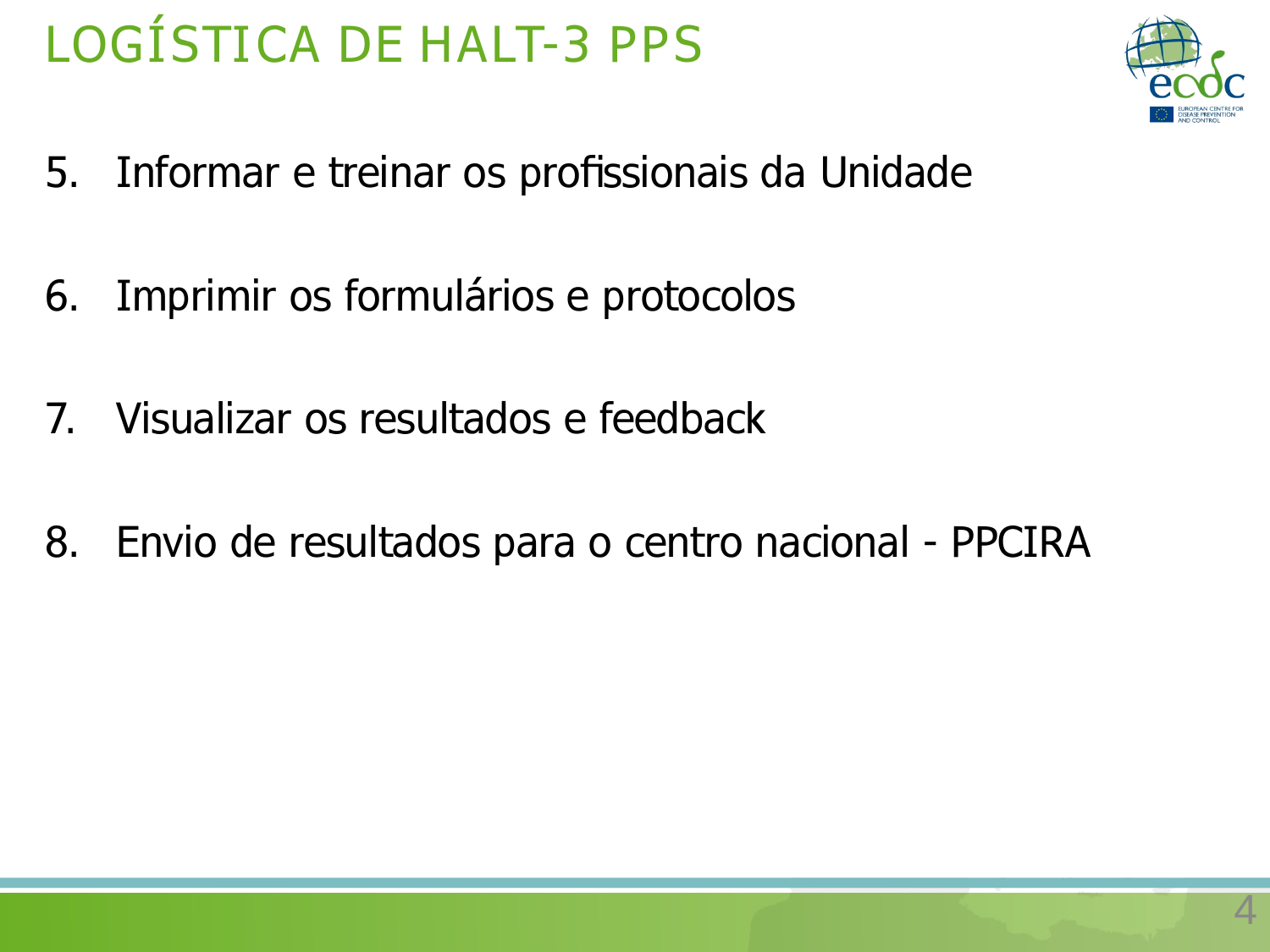

# LOGÍSTICA DE HALT-3 PPS
Informar e treinar os profissionais da Unidade

Imprimir os formulários e protocolos

Visualizar os resultados e feedback

Envio de resultados para o centro nacional - PPCIRA

4